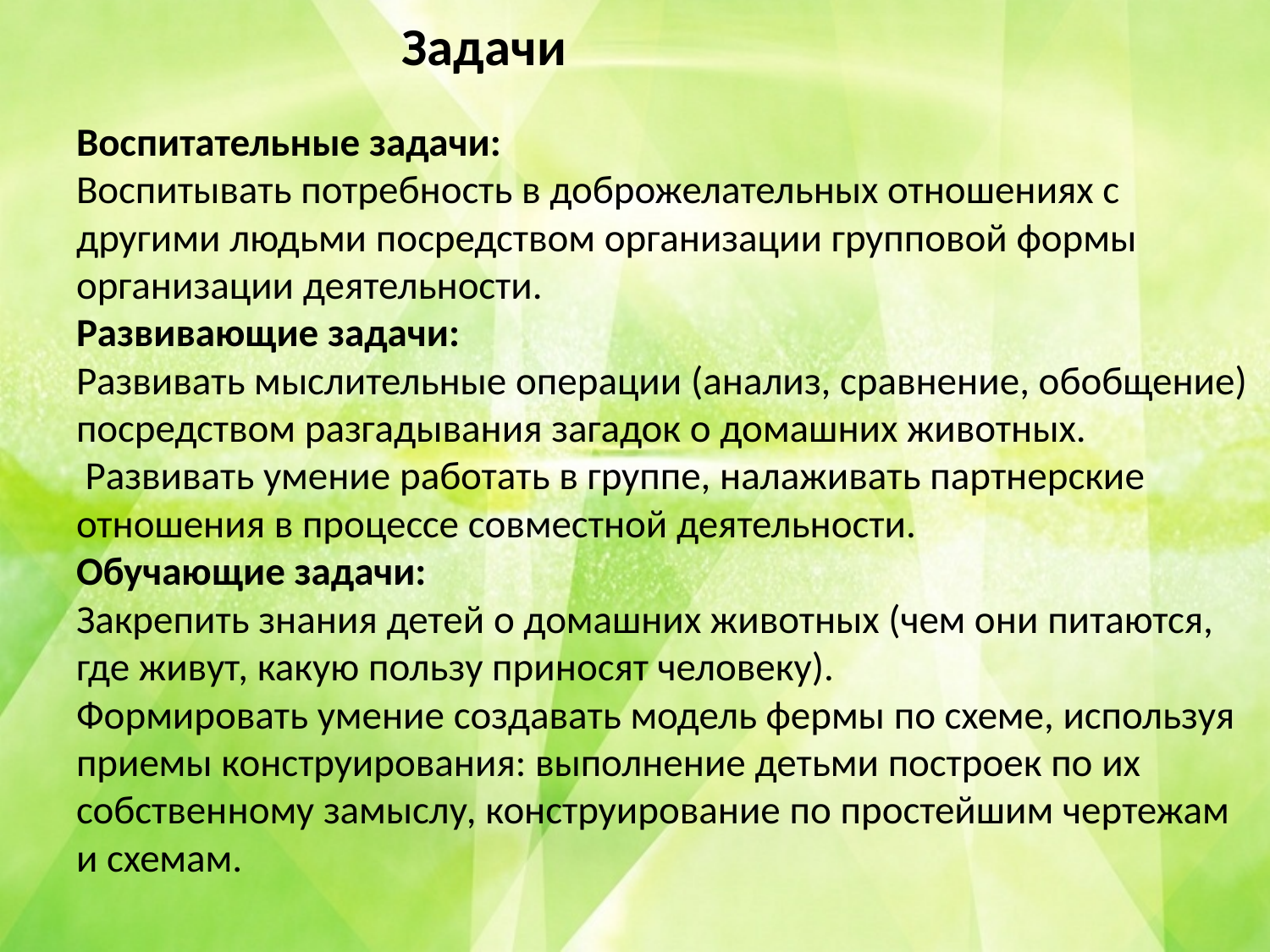

# Задачи Воспитательные задачи: Воспитывать потребность в доброжелательных отношениях с другими людьми посредством организации групповой формы организации деятельности. Развивающие задачи: Развивать мыслительные операции (анализ, сравнение, обобщение) посредством разгадывания загадок о домашних животных. Развивать умение работать в группе, налаживать партнерские отношения в процессе совместной деятельности. Обучающие задачи: Закрепить знания детей о домашних животных (чем они питаются, где живут, какую пользу приносят человеку). Формировать умение создавать модель фермы по схеме, используя приемы конструирования: выполнение детьми построек по их собственному замыслу, конструирование по простейшим чертежам и схемам.